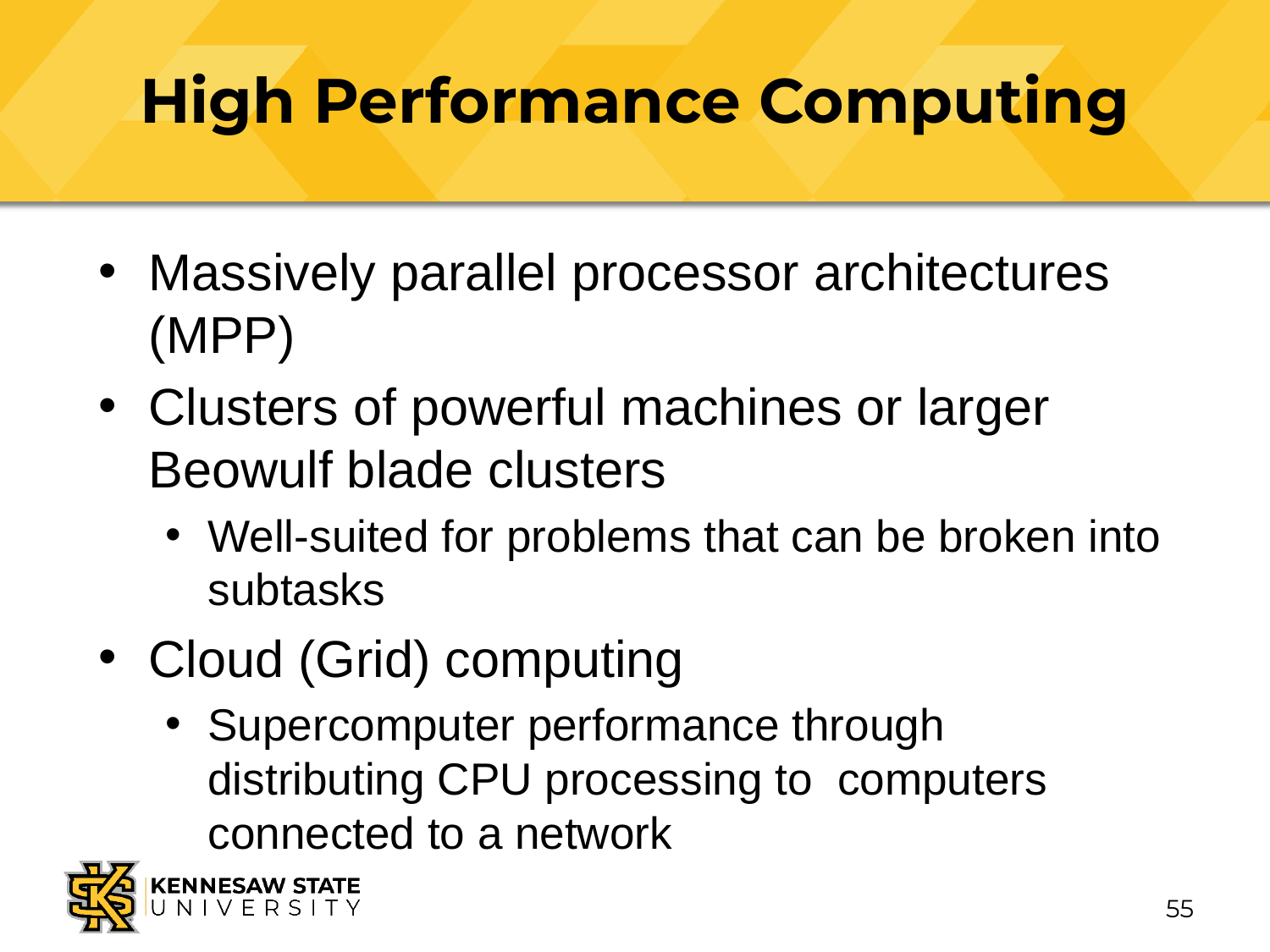

# High Performance Computing
Massively parallel processor architectures (MPP)
Clusters of powerful machines or larger Beowulf blade clusters
Well-suited for problems that can be broken into subtasks
Cloud (Grid) computing
Supercomputer performance through distributing CPU processing to  computers connected to a network
55